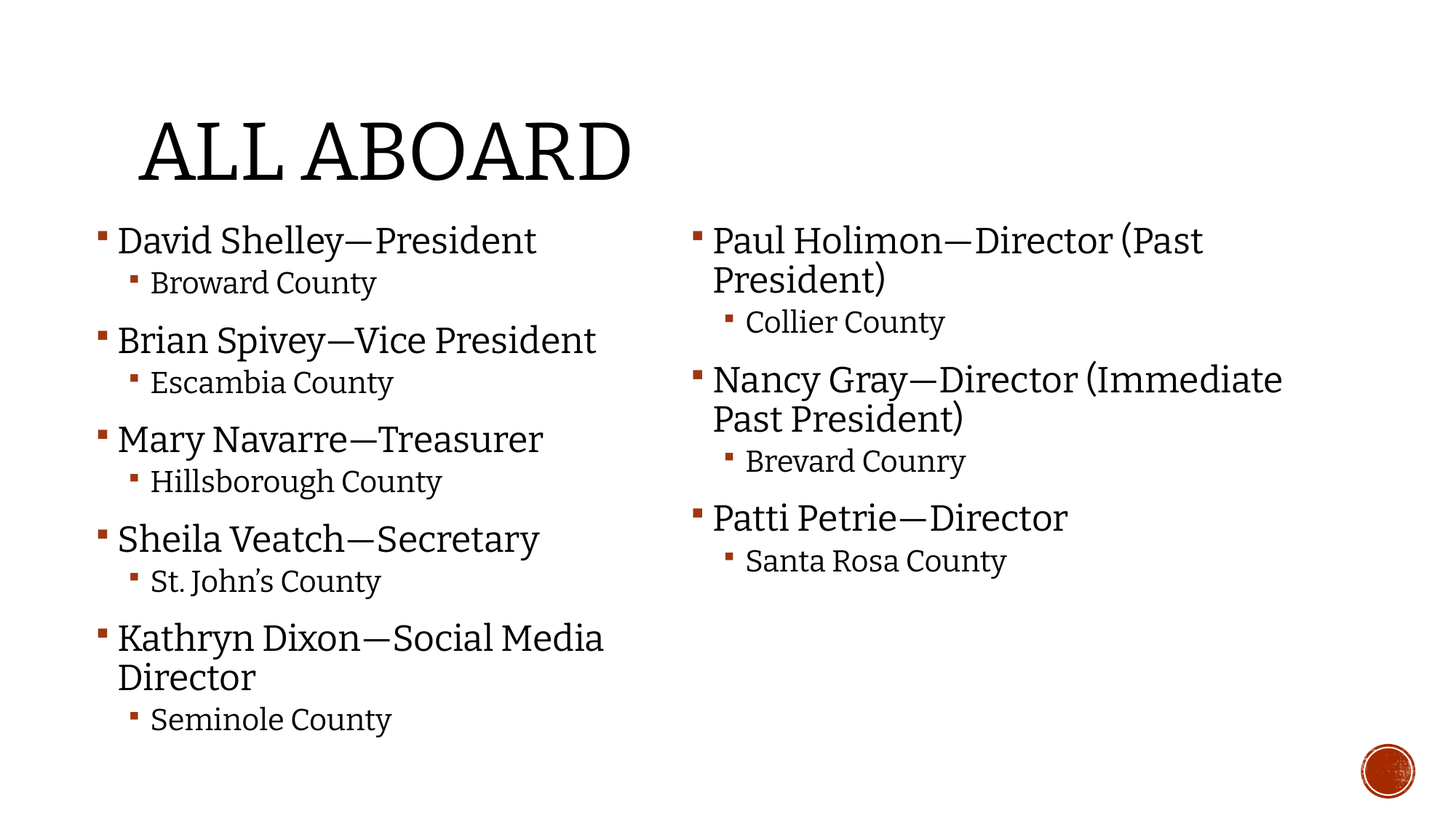

# All aBoard
David Shelley—President
Broward County
Brian Spivey—Vice President
Escambia County
Mary Navarre—Treasurer
Hillsborough County
Sheila Veatch—Secretary
St. John’s County
Kathryn Dixon—Social Media Director
Seminole County
Paul Holimon—Director (Past President)
Collier County
Nancy Gray—Director (Immediate Past President)
Brevard Counry
Patti Petrie—Director
Santa Rosa County